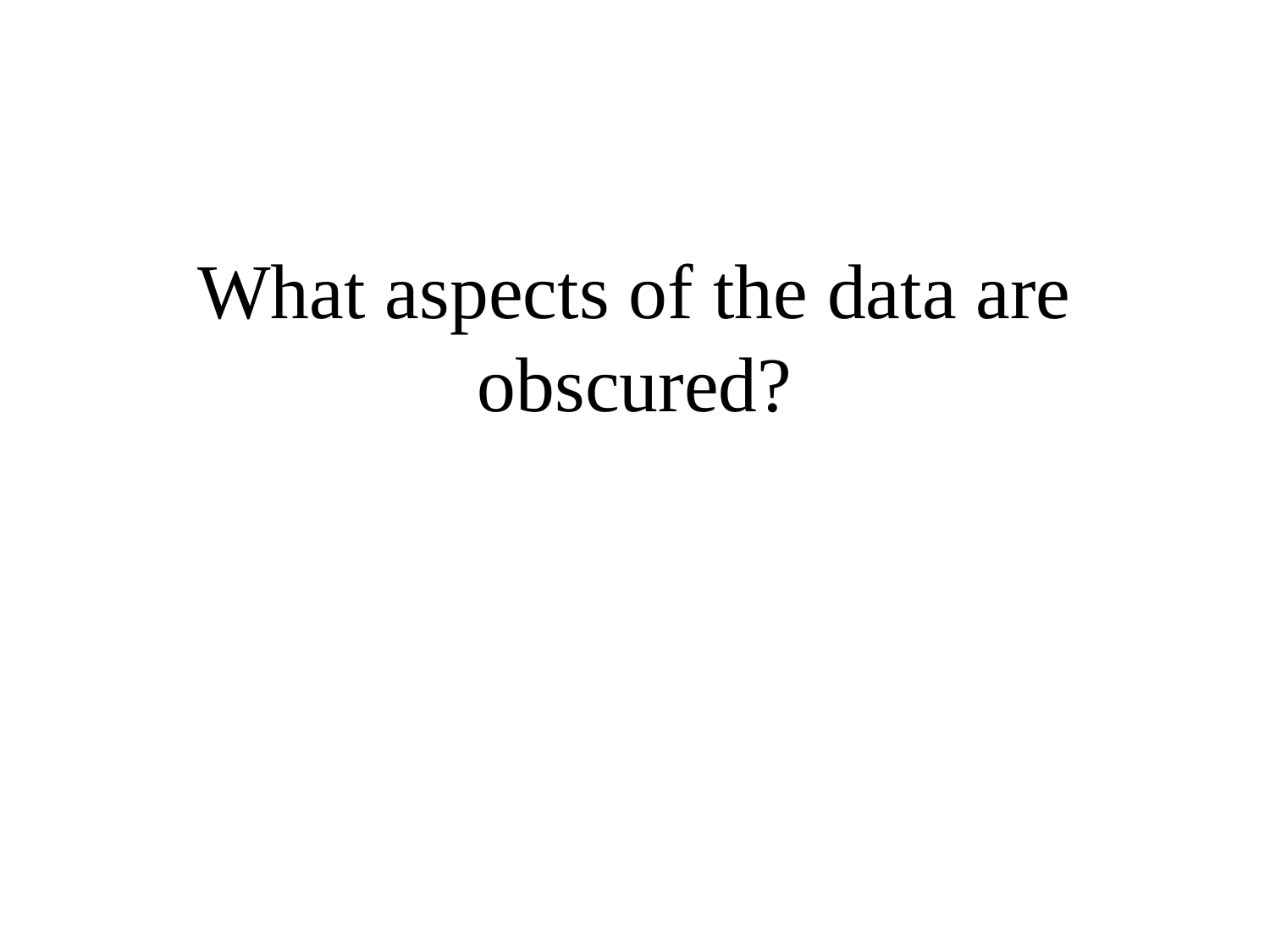

# What aspects of the data are obscured?